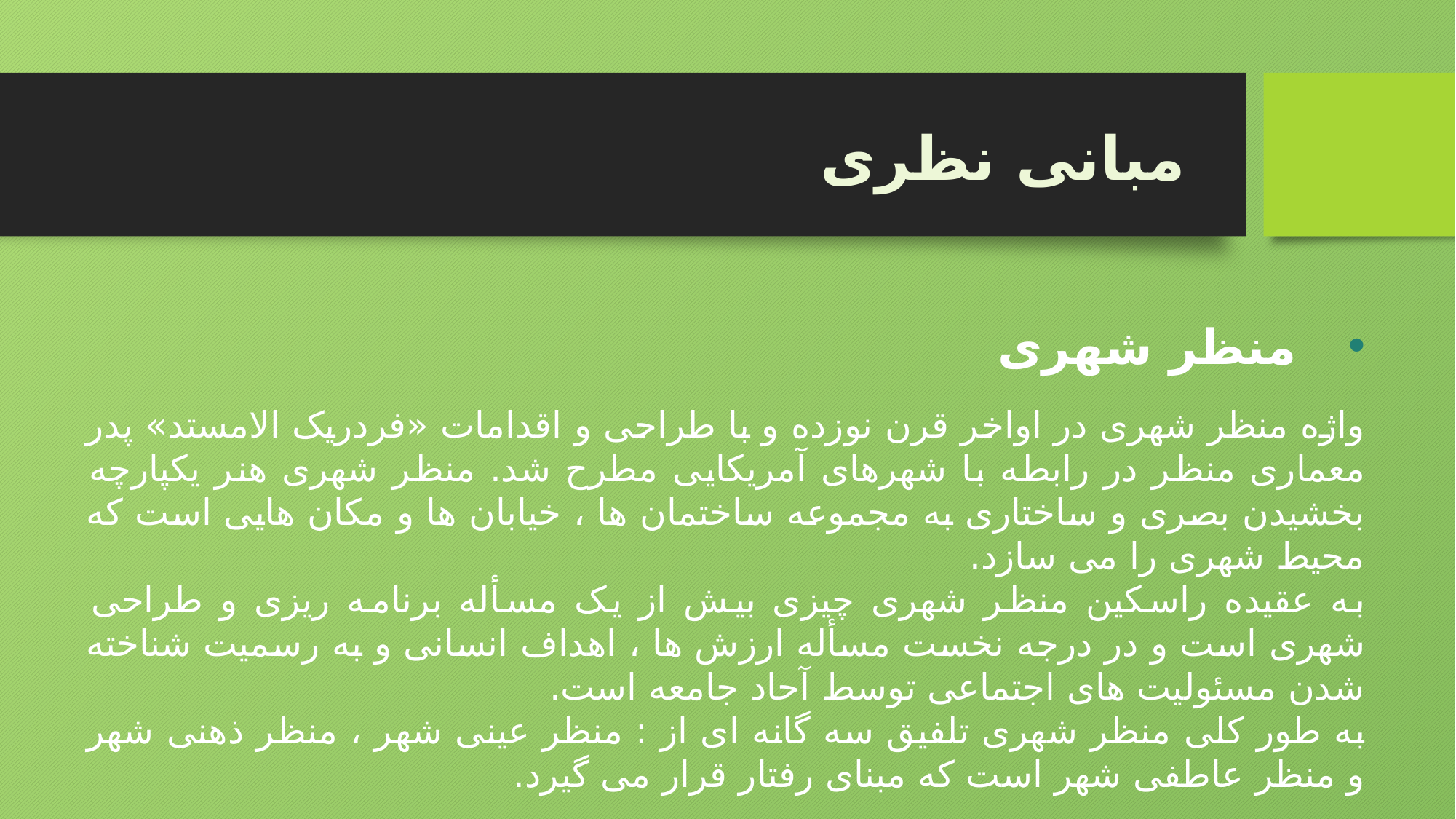

مبانی نظری
منظر شهری
واژه منظر شهری در اواخر قرن نوزده و با طراحی و اقدامات «فردریک الامستد» پدر معماری منظر در رابطه با شهرهای آمریکایی مطرح شد. منظر شهری هنر یکپارچه بخشیدن بصری و ساختاری به مجموعه ساختمان ها ، خیابان ها و مکان هایی است که محیط شهری را می سازد.
به عقیده راسکین منظر شهری چیزی بیش از یک مسأله برنامه ریزی و طراحی شهری است و در درجه نخست مسأله ارزش ها ، اهداف انسانی و به رسمیت شناخته شدن مسئولیت های اجتماعی توسط آحاد جامعه است.
به طور کلی منظر شهری تلفیق سه گانه ای از : منظر عینی شهر ، منظر ذهنی شهر و منظر عاطفی شهر است که مبنای رفتار قرار می گیرد.